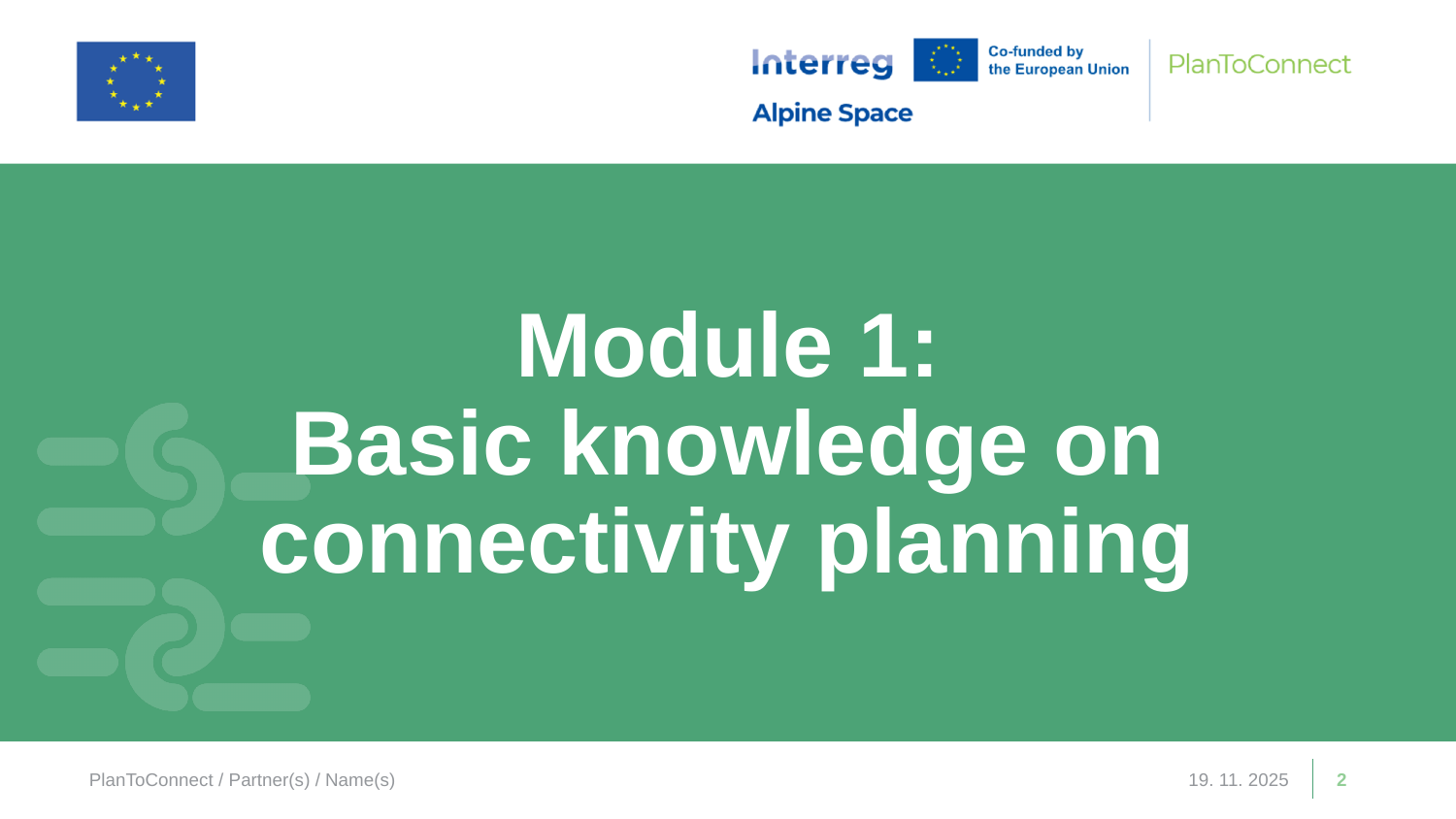

# Module 1: Basic knowledge on connectivity planning

PlanToConnect / Partner(s) / Name(s)
19. 11. 2025
2